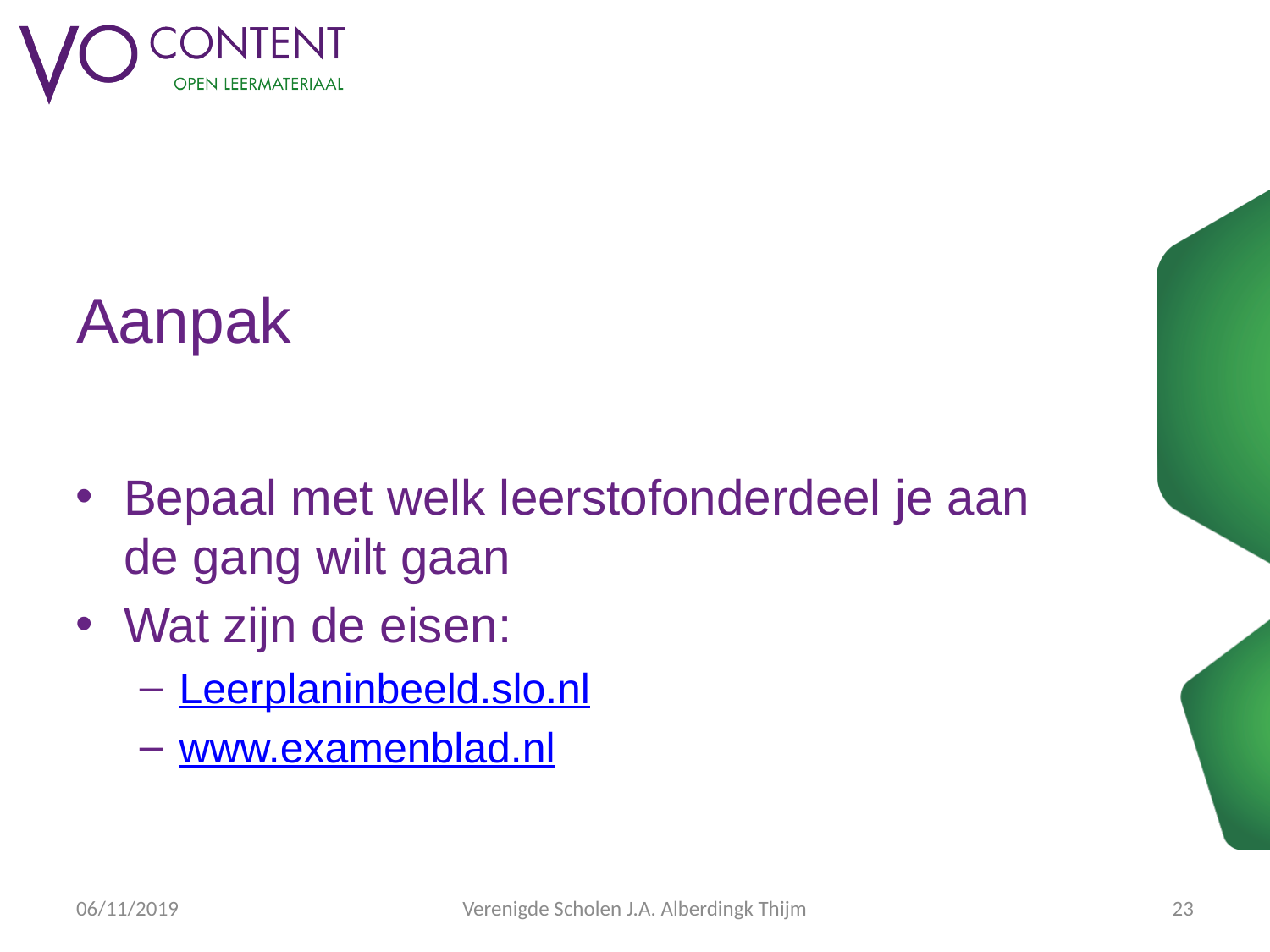

# Aanpak
Bepaal met welk leerstofonderdeel je aan de gang wilt gaan
Wat zijn de eisen:
Leerplaninbeeld.slo.nl
www.examenblad.nl
06/11/2019
Verenigde Scholen J.A. Alberdingk Thijm
23